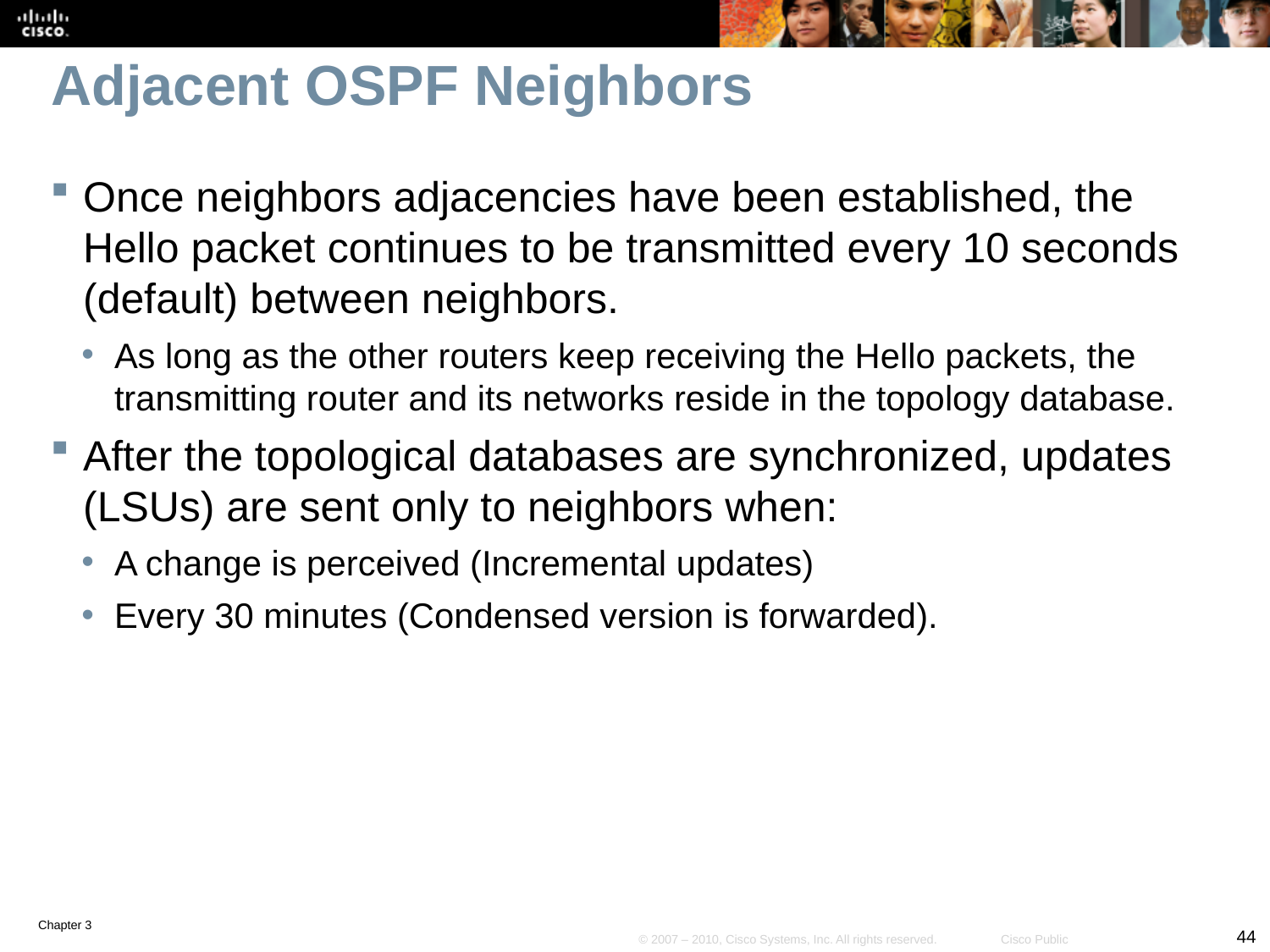

# Adjacent OSPF Neighbors
Once neighbors adjacencies have been established, the Hello packet continues to be transmitted every 10 seconds (default) between neighbors.
As long as the other routers keep receiving the Hello packets, the transmitting router and its networks reside in the topology database.
After the topological databases are synchronized, updates (LSUs) are sent only to neighbors when:
A change is perceived (Incremental updates)
Every 30 minutes (Condensed version is forwarded).